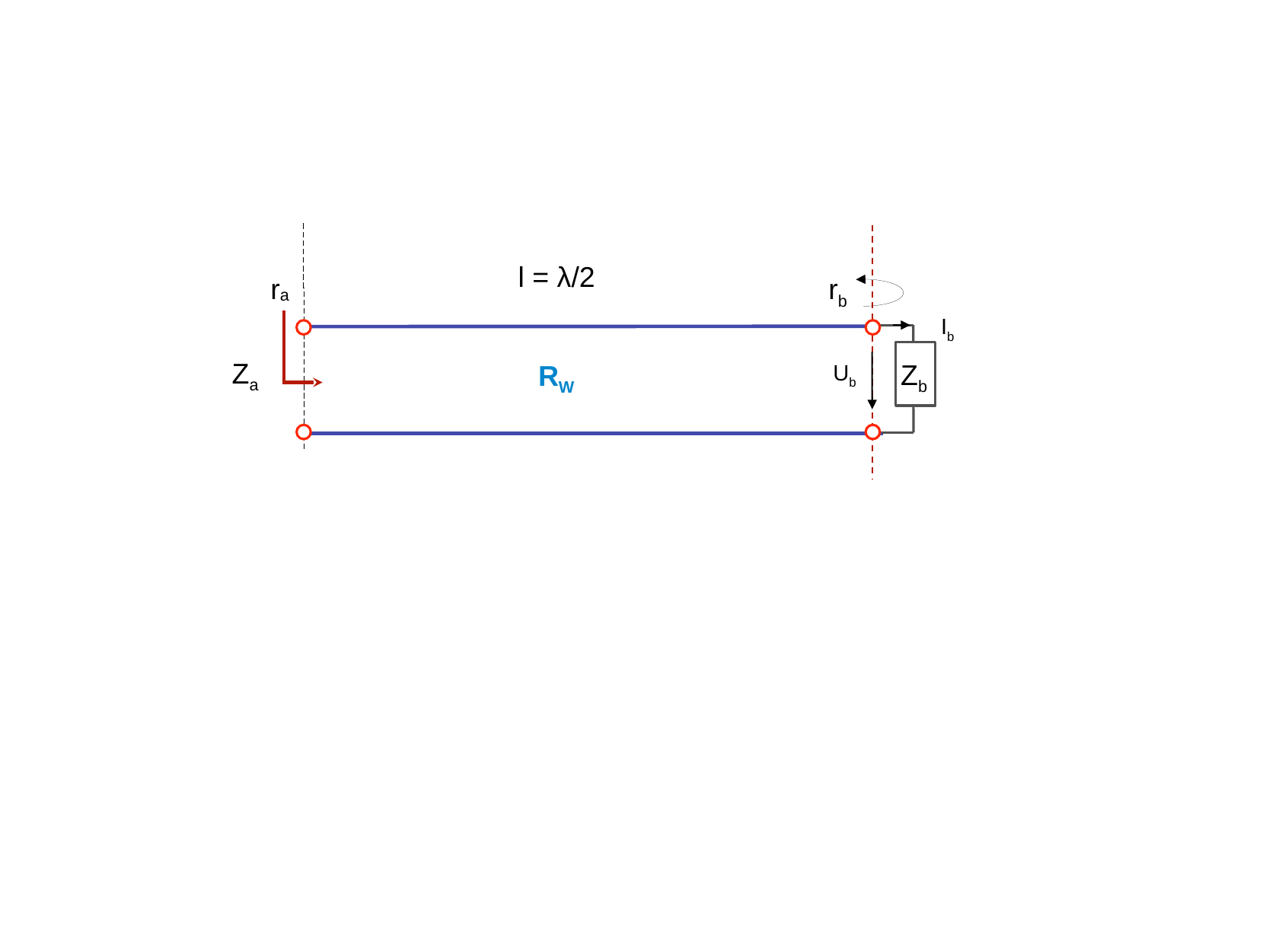

l = λ/2
ra
rb

Ib

Za
Zb
RW
Ub